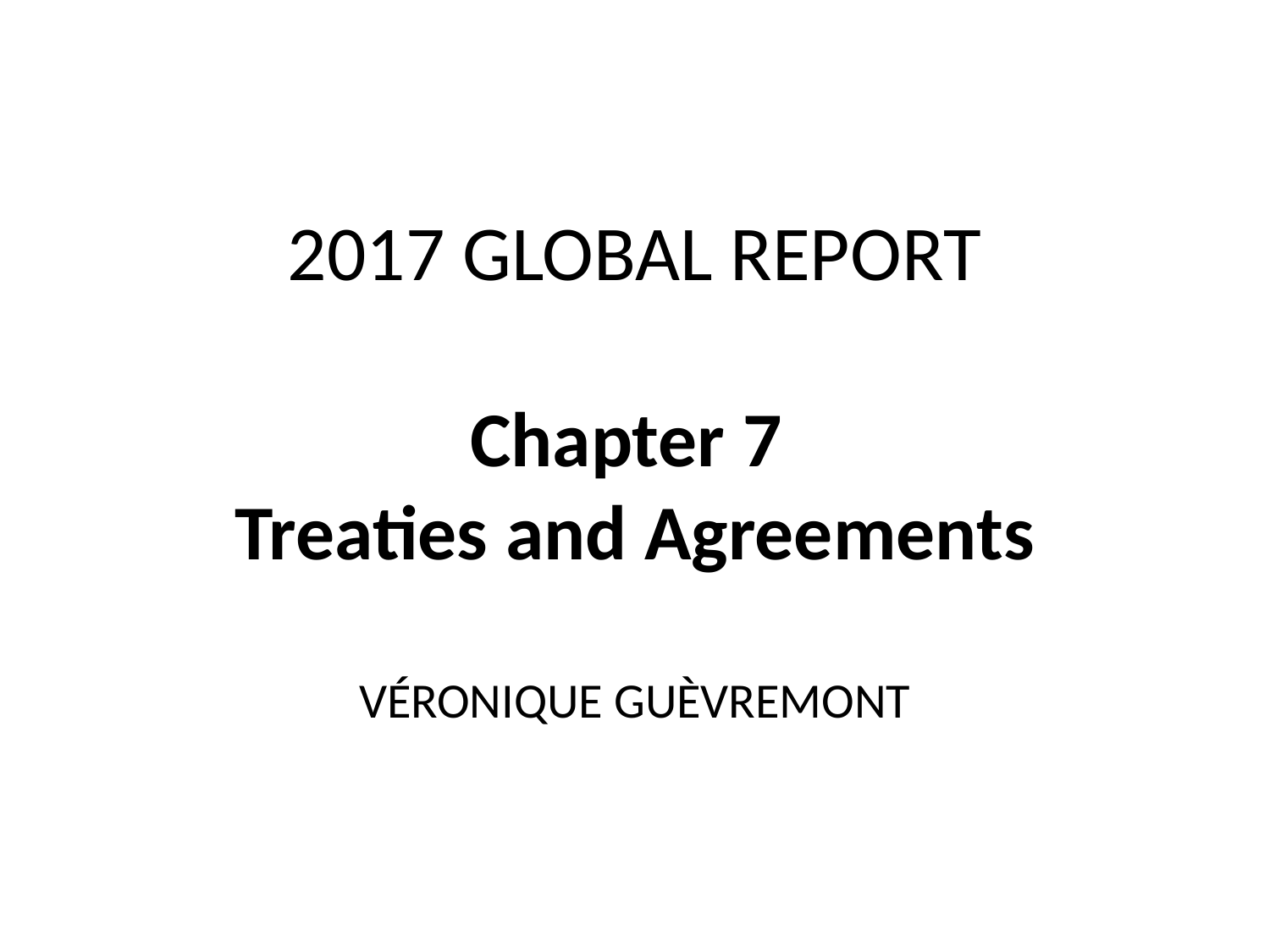

# 2017 GLOBAL REPORT Chapter 7 Treaties and Agreements VÉRONIQUE GUÈVREMONT